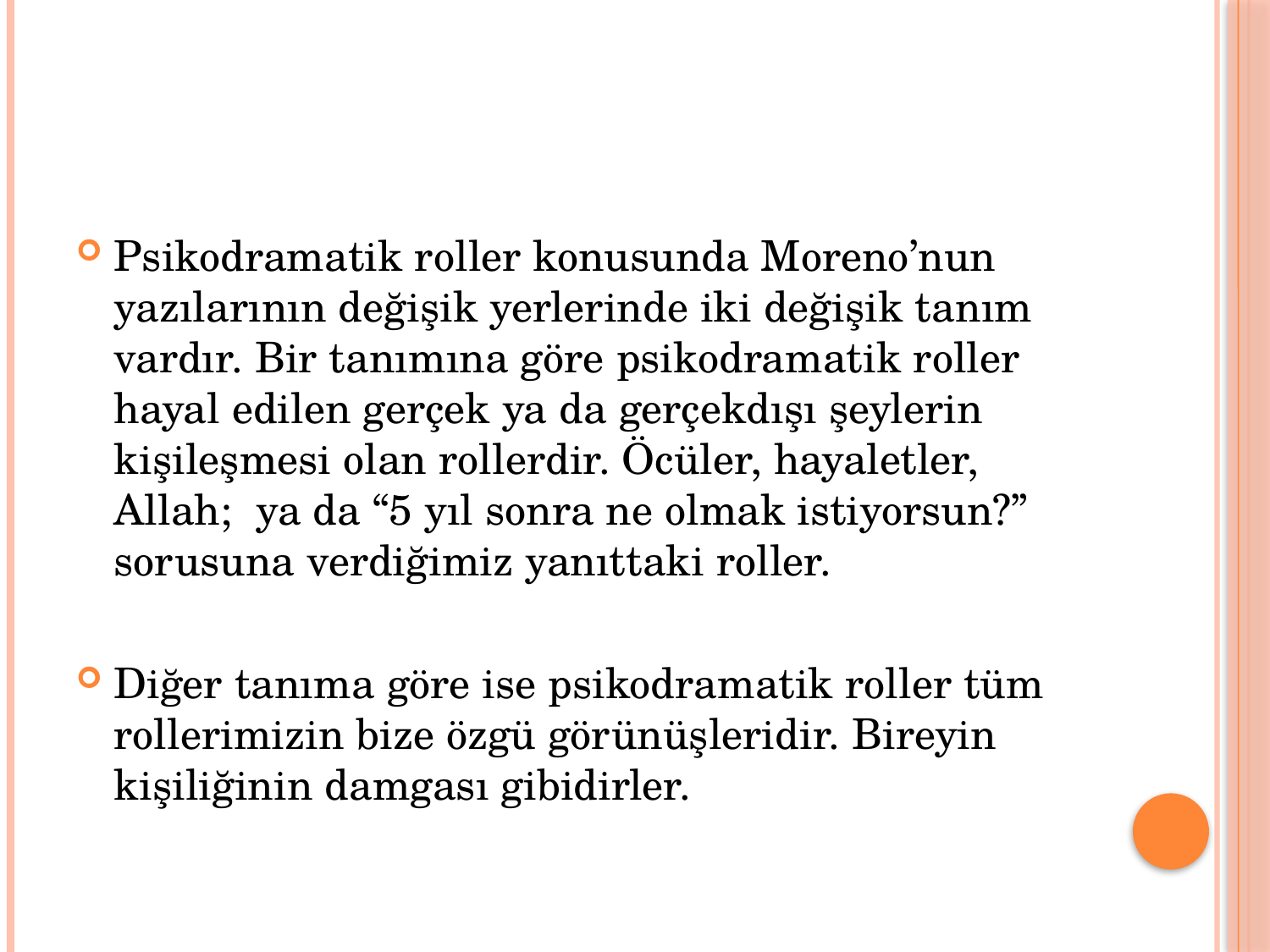

Psikodramatik roller konusunda Moreno’nun yazılarının değişik yerlerinde iki değişik tanım vardır. Bir tanımına göre psikodramatik roller hayal edilen gerçek ya da gerçekdışı şeylerin kişileşmesi olan rollerdir. Öcüler, hayaletler, Allah;  ya da “5 yıl sonra ne olmak istiyorsun?” sorusuna verdiğimiz yanıttaki roller.

Diğer tanıma göre ise psikodramatik roller tüm rollerimizin bize özgü görünüşleridir. Bireyin kişiliğinin damgası gibidirler.